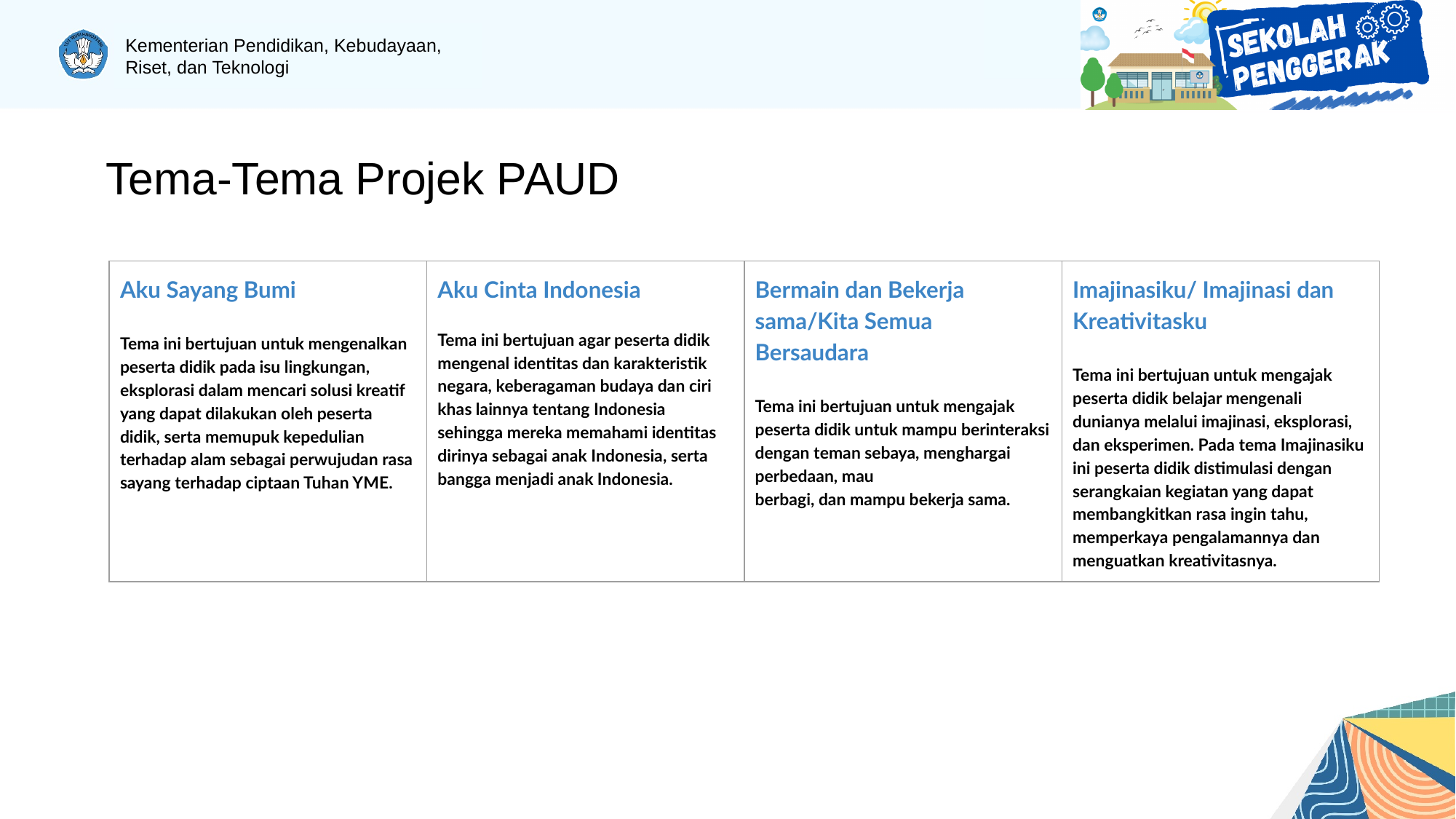

# Tema-Tema Projek PAUD

| Aku Sayang Bumi Tema ini bertujuan untuk mengenalkan peserta didik pada isu lingkungan, eksplorasi dalam mencari solusi kreatif yang dapat dilakukan oleh peserta didik, serta memupuk kepedulian terhadap alam sebagai perwujudan rasa sayang terhadap ciptaan Tuhan YME. | Aku Cinta Indonesia Tema ini bertujuan agar peserta didik mengenal identitas dan karakteristik negara, keberagaman budaya dan ciri khas lainnya tentang Indonesia sehingga mereka memahami identitas dirinya sebagai anak Indonesia, serta bangga menjadi anak Indonesia. | Bermain dan Bekerja sama/Kita Semua Bersaudara Tema ini bertujuan untuk mengajak peserta didik untuk mampu berinteraksi dengan teman sebaya, menghargai perbedaan, mau berbagi, dan mampu bekerja sama. | Imajinasiku/ Imajinasi dan Kreativitasku Tema ini bertujuan untuk mengajak peserta didik belajar mengenali dunianya melalui imajinasi, eksplorasi, dan eksperimen. Pada tema Imajinasiku ini peserta didik distimulasi dengan serangkaian kegiatan yang dapat membangkitkan rasa ingin tahu, memperkaya pengalamannya dan menguatkan kreativitasnya. |
| --- | --- | --- | --- |